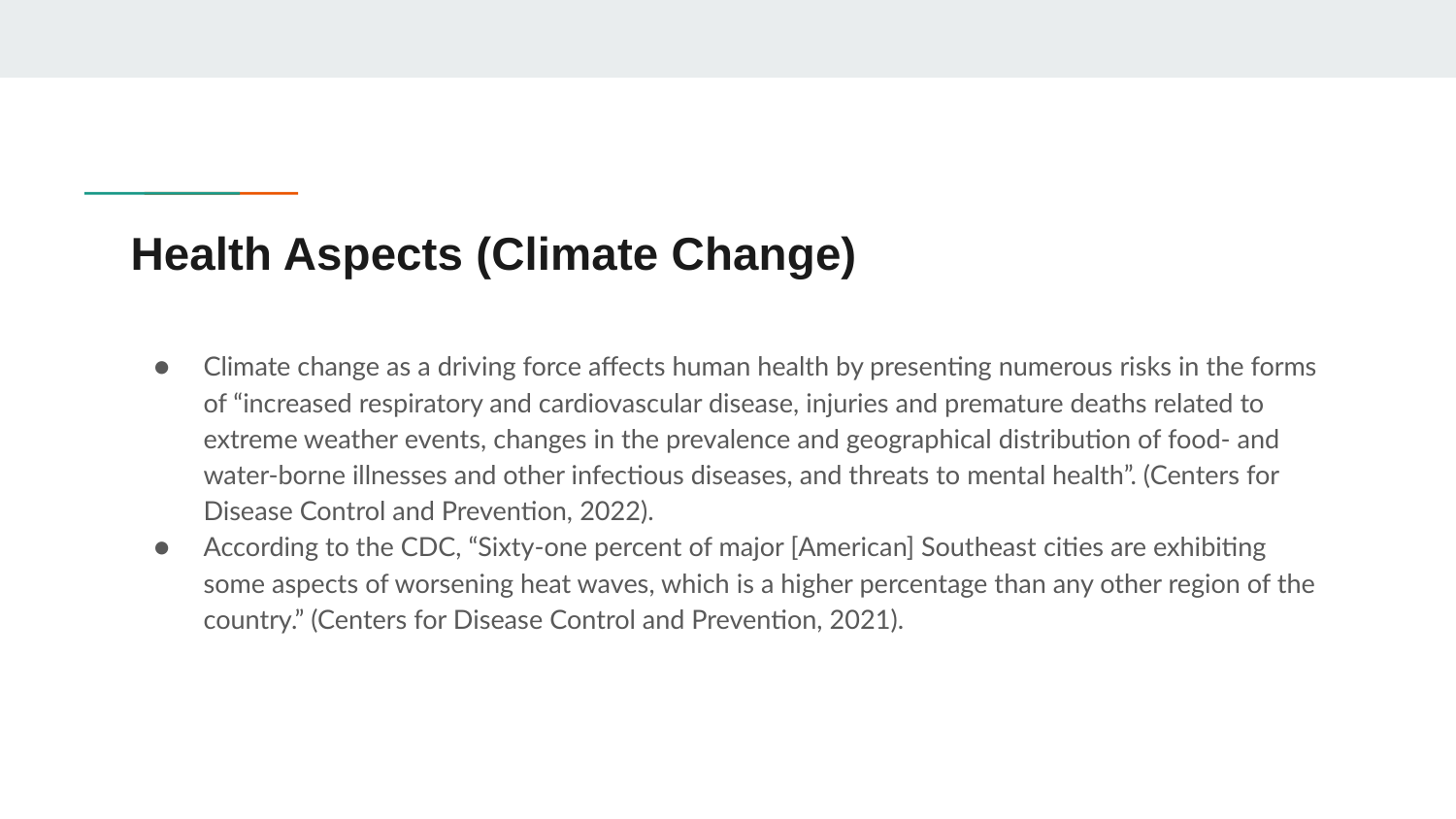

# Health Aspects (Climate Change)
Climate change as a driving force affects human health by presenting numerous risks in the forms of “increased respiratory and cardiovascular disease, injuries and premature deaths related to extreme weather events, changes in the prevalence and geographical distribution of food- and water-borne illnesses and other infectious diseases, and threats to mental health”. (Centers for Disease Control and Prevention, 2022).
According to the CDC, “Sixty-one percent of major [American] Southeast cities are exhibiting some aspects of worsening heat waves, which is a higher percentage than any other region of the country.” (Centers for Disease Control and Prevention, 2021).